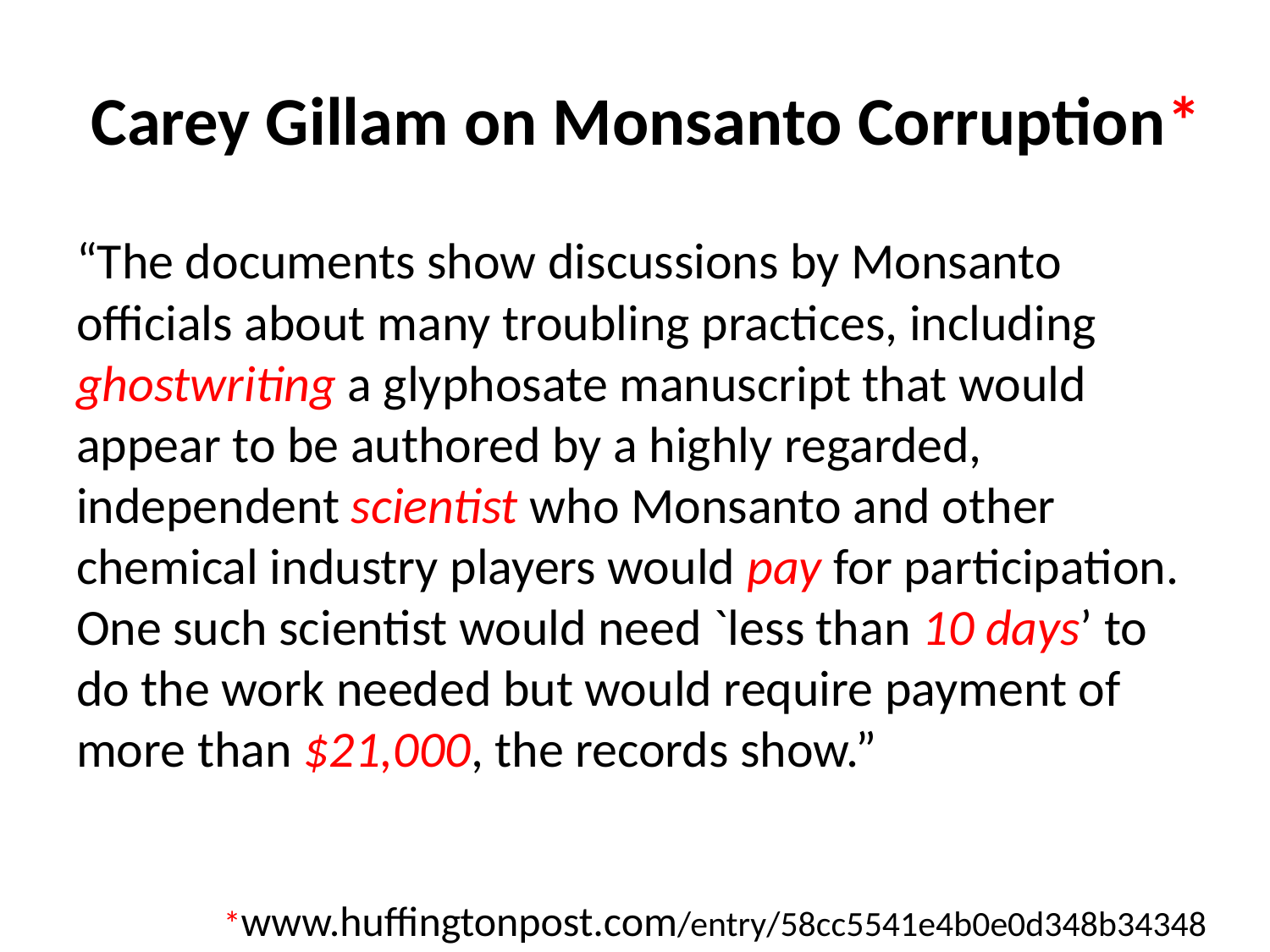

# Carey Gillam on Monsanto Corruption*
“The documents show discussions by Monsanto officials about many troubling practices, including ghostwriting a glyphosate manuscript that would appear to be authored by a highly regarded, independent scientist who Monsanto and other chemical industry players would pay for participation. One such scientist would need `less than 10 days’ to do the work needed but would require payment of more than $21,000, the records show.”
*www.huffingtonpost.com/entry/58cc5541e4b0e0d348b34348